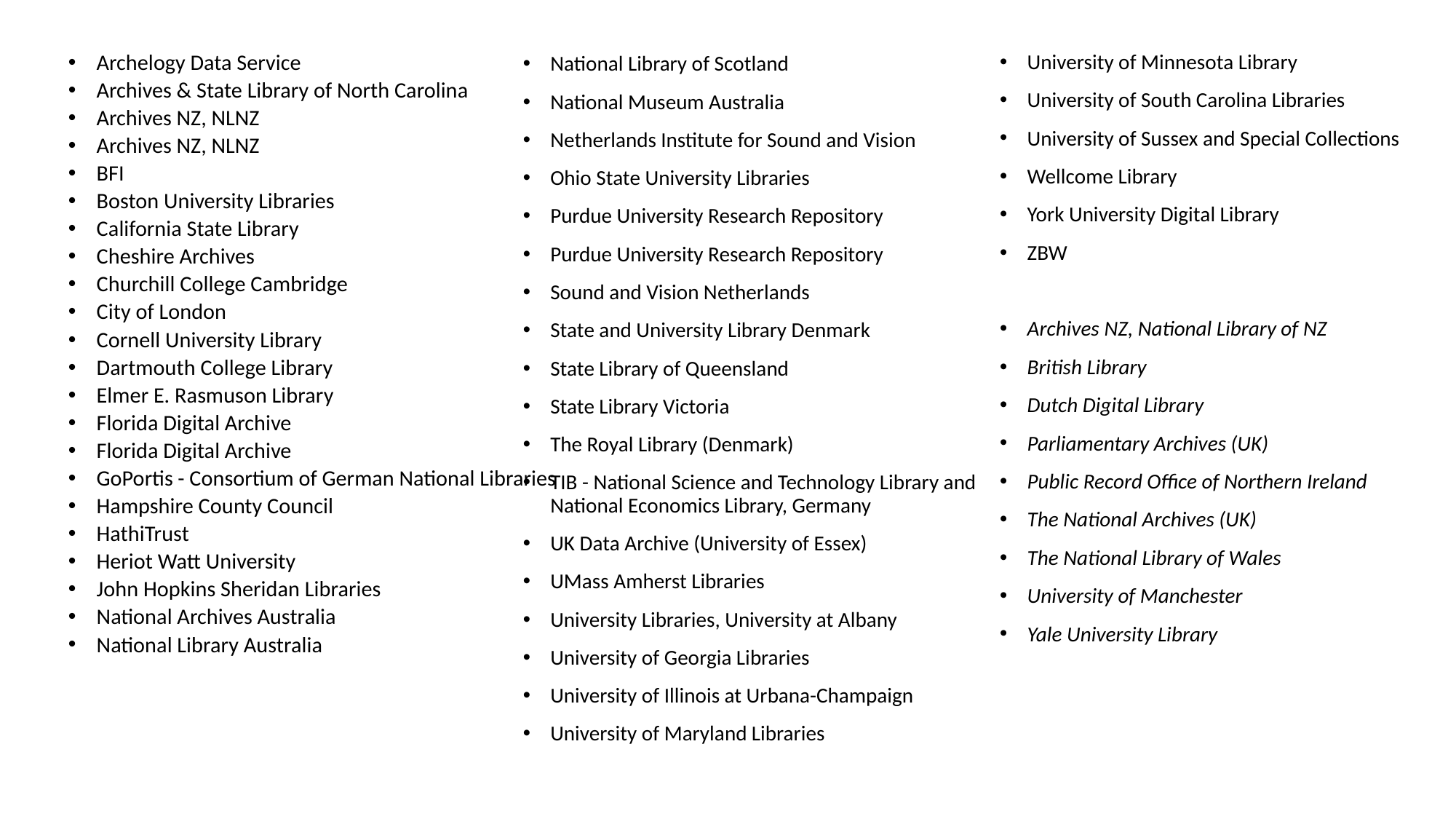

University of Minnesota Library
University of South Carolina Libraries
University of Sussex and Special Collections
Wellcome Library
York University Digital Library
ZBW

Archives NZ, National Library of NZ
British Library
Dutch Digital Library
Parliamentary Archives (UK)
Public Record Office of Northern Ireland
The National Archives (UK)
The National Library of Wales
University of Manchester
Yale University Library

Archelogy Data Service
Archives & State Library of North Carolina
Archives NZ, NLNZ
Archives NZ, NLNZ
BFI
Boston University Libraries
California State Library
Cheshire Archives
Churchill College Cambridge
City of London
Cornell University Library
Dartmouth College Library
Elmer E. Rasmuson Library
Florida Digital Archive
Florida Digital Archive
GoPortis - Consortium of German National Libraries
Hampshire County Council
HathiTrust
Heriot Watt University
John Hopkins Sheridan Libraries
National Archives Australia
National Library Australia

National Library of Scotland
National Museum Australia
Netherlands Institute for Sound and Vision
Ohio State University Libraries
Purdue University Research Repository
Purdue University Research Repository
Sound and Vision Netherlands
State and University Library Denmark
State Library of Queensland
State Library Victoria
The Royal Library (Denmark)
TIB - National Science and Technology Library and National Economics Library, Germany
UK Data Archive (University of Essex)
UMass Amherst Libraries
University Libraries, University at Albany
University of Georgia Libraries
University of Illinois at Urbana-Champaign
University of Maryland Libraries